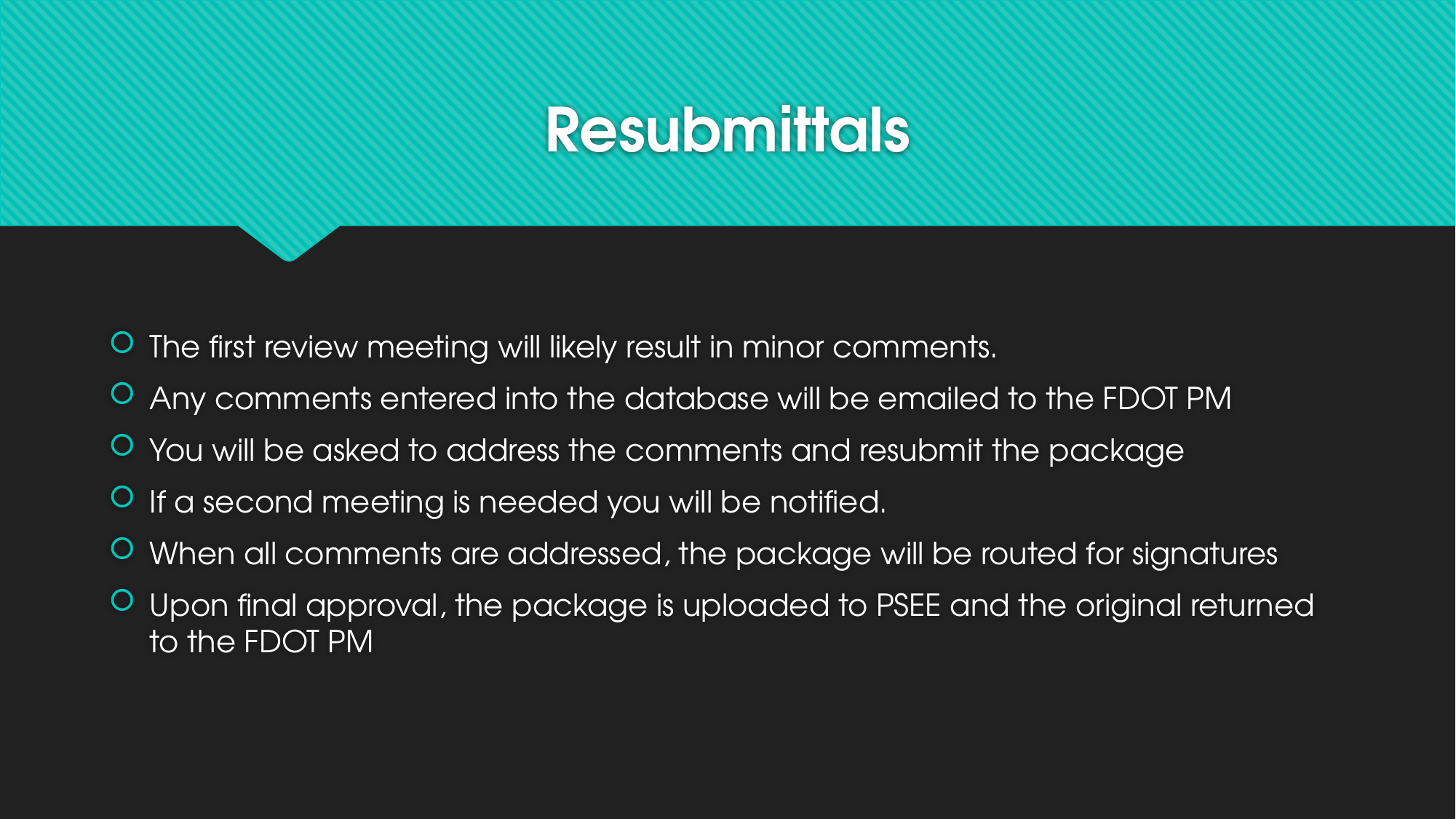

# Resubmittals
The first review meeting will likely result in minor comments.
Any comments entered into the database will be emailed to the FDOT PM
You will be asked to address the comments and resubmit the package
If a second meeting is needed you will be notified.
When all comments are addressed, the package will be routed for signatures
Upon final approval, the package is uploaded to PSEE and the original returned to the FDOT PM